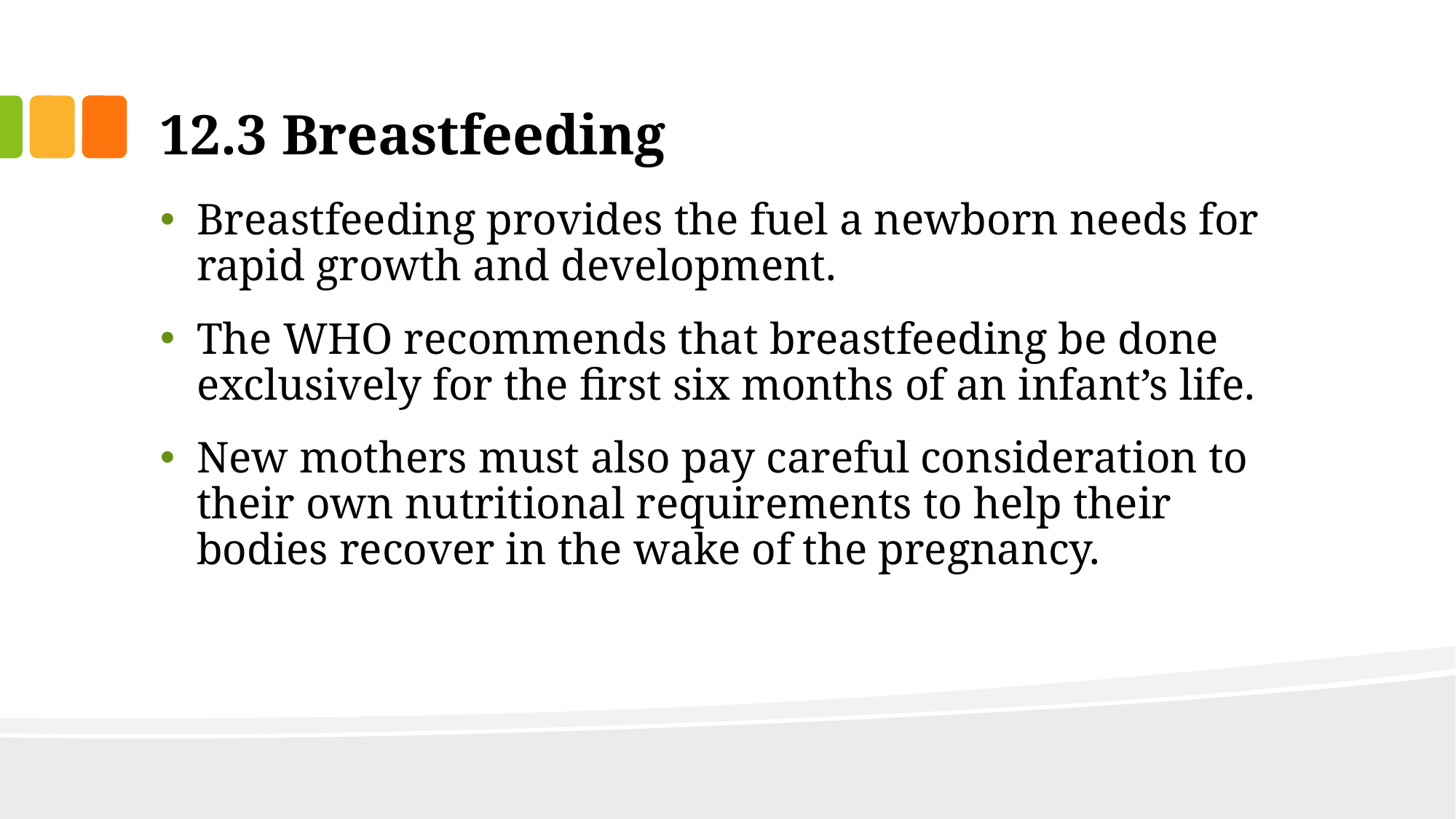

# 12.3 Breastfeeding
Breastfeeding provides the fuel a newborn needs for rapid growth and development.
The WHO recommends that breastfeeding be done exclusively for the first six months of an infant’s life.
New mothers must also pay careful consideration to their own nutritional requirements to help their bodies recover in the wake of the pregnancy.